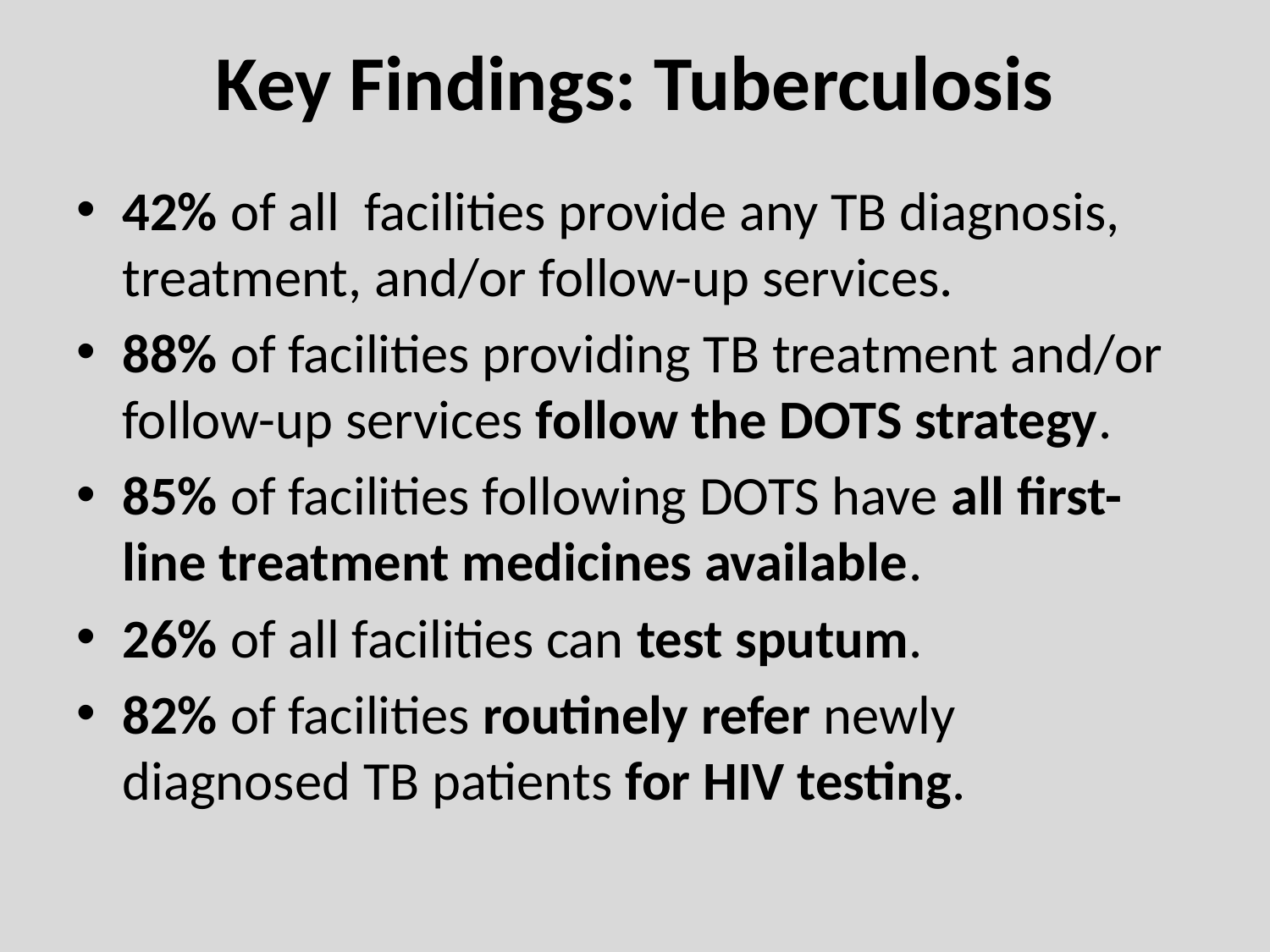

# Key Findings: Tuberculosis
42% of all  facilities provide any TB diagnosis, treatment, and/or follow-up services.
88% of facilities providing TB treatment and/or follow-up services follow the DOTS strategy.
85% of facilities following DOTS have all first-line treatment medicines available.
26% of all facilities can test sputum.
82% of facilities routinely refer newly diagnosed TB patients for HIV testing.